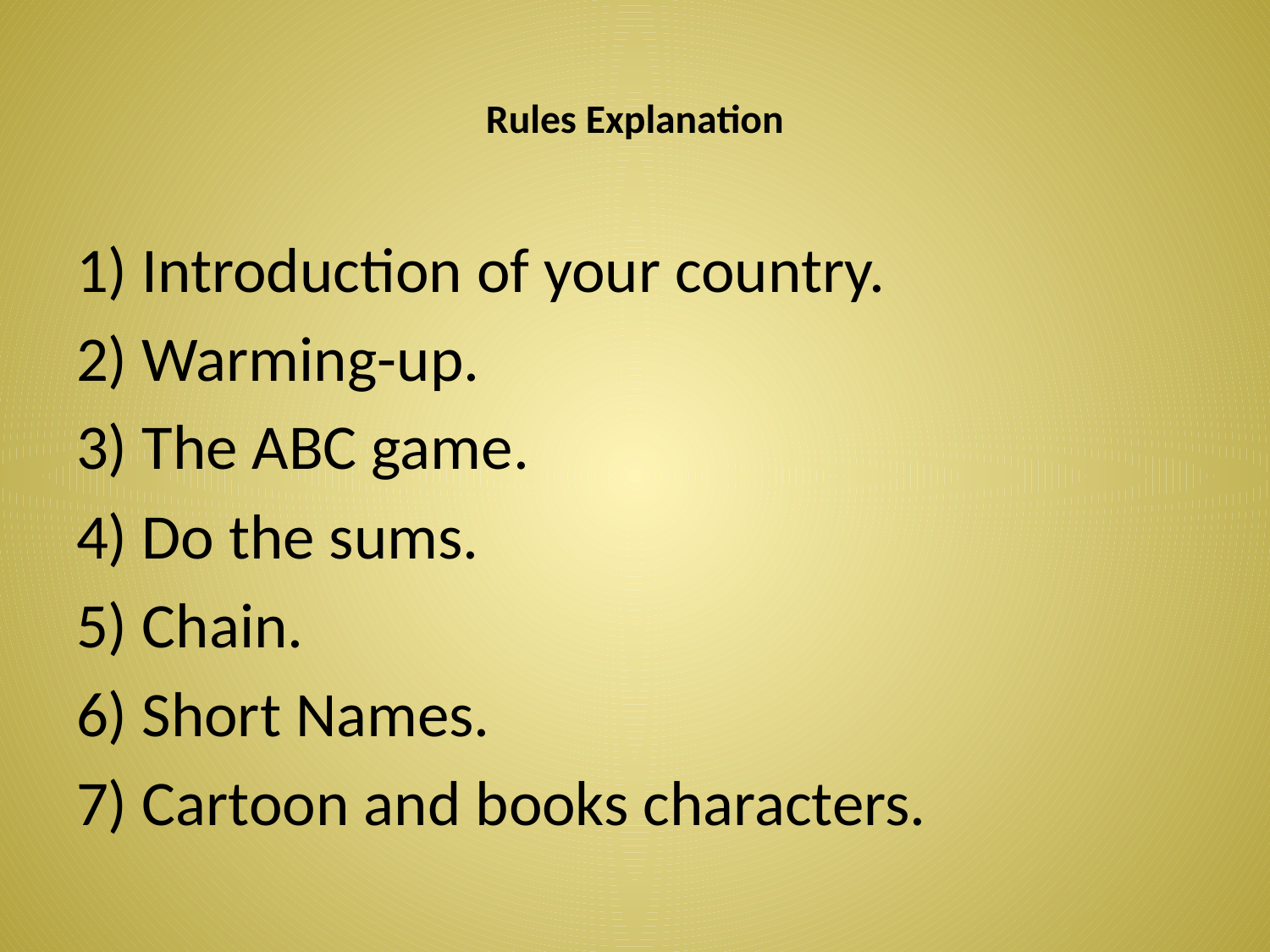

# Rules Explanation
1) Introduction of your country.
2) Warming-up.
3) The ABC game.
4) Do the sums.
5) Chain.
6) Short Names.
7) Cartoon and books characters.